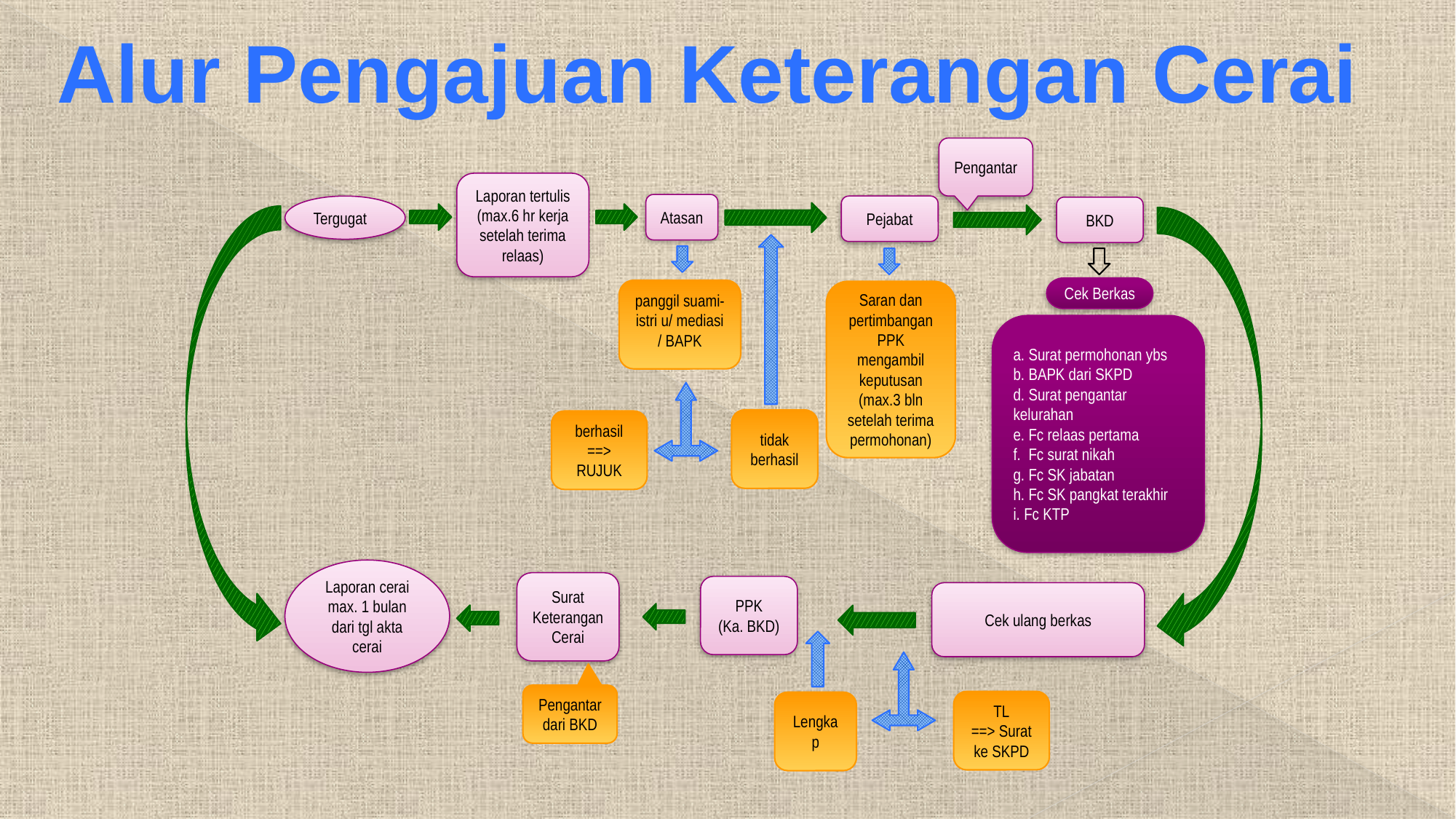

Alur Pengajuan Keterangan Cerai
Pengantar
Laporan tertulis (max.6 hr kerja setelah terima relaas)
Atasan
Tergugat
Pejabat
BKD

Cek Berkas
panggil suami-istri u/ mediasi / BAPK
Saran dan pertimbangan PPK mengambil keputusan (max.3 bln setelah terima permohonan)

a. Surat permohonan ybs
b. BAPK dari SKPD
d. Surat pengantar kelurahan
e. Fc relaas pertama
f.  Fc surat nikah
g. Fc SK jabatan
h. Fc SK pangkat terakhir
i. Fc KTP

tidak berhasil
berhasil
==> RUJUK
Laporan cerai max. 1 bulan dari tgl akta cerai
Surat Keterangan Cerai
PPK
(Ka. BKD)
Cek ulang berkas

Pengantar dari BKD
TL
==> Surat ke SKPD
Lengkap